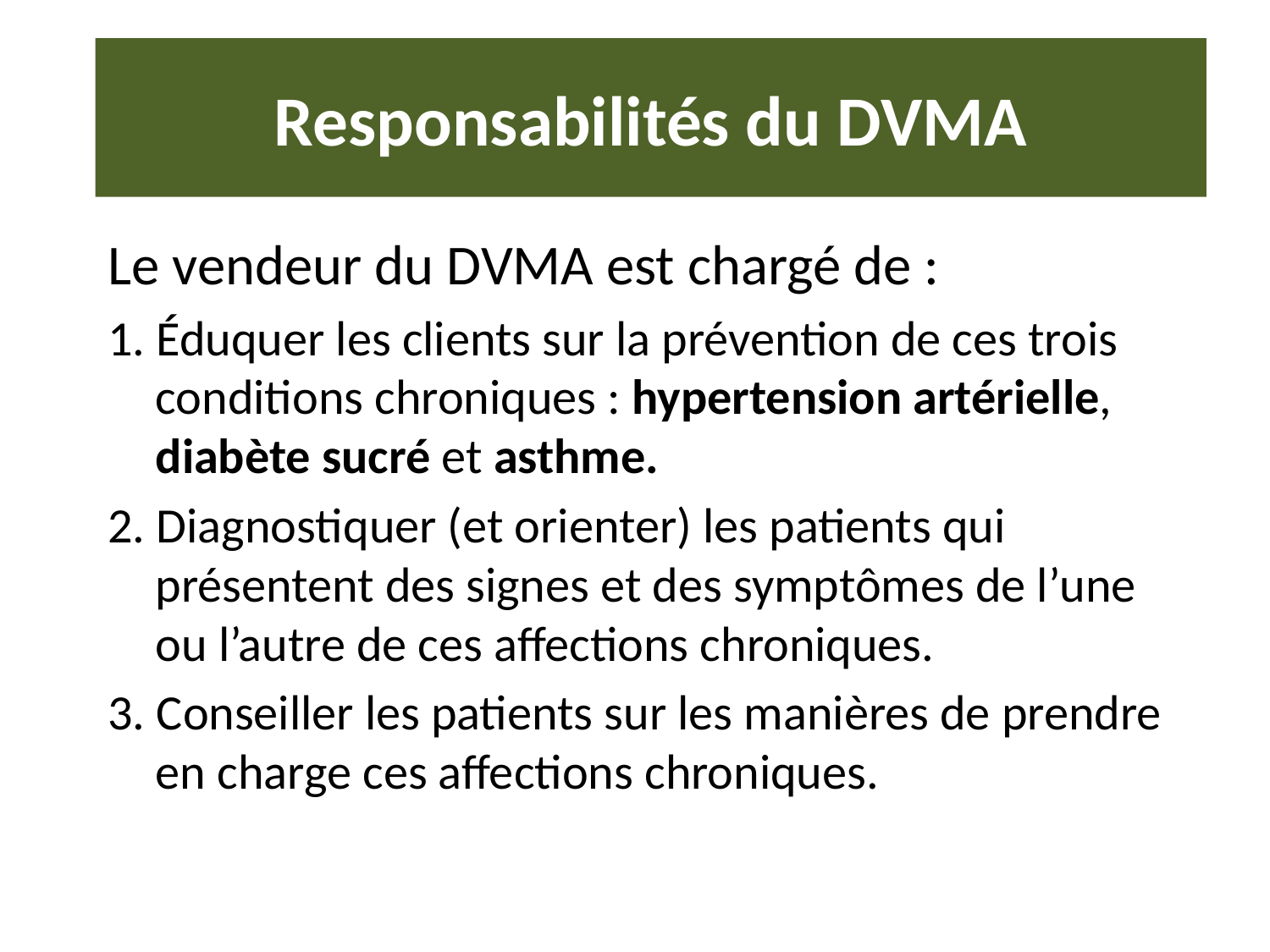

# Responsabilités du DVMA
Le vendeur du DVMA est chargé de :
1. Éduquer les clients sur la prévention de ces trois conditions chroniques : hypertension artérielle, diabète sucré et asthme.
2. Diagnostiquer (et orienter) les patients qui présentent des signes et des symptômes de l’une ou l’autre de ces affections chroniques.
3. Conseiller les patients sur les manières de prendre en charge ces affections chroniques.